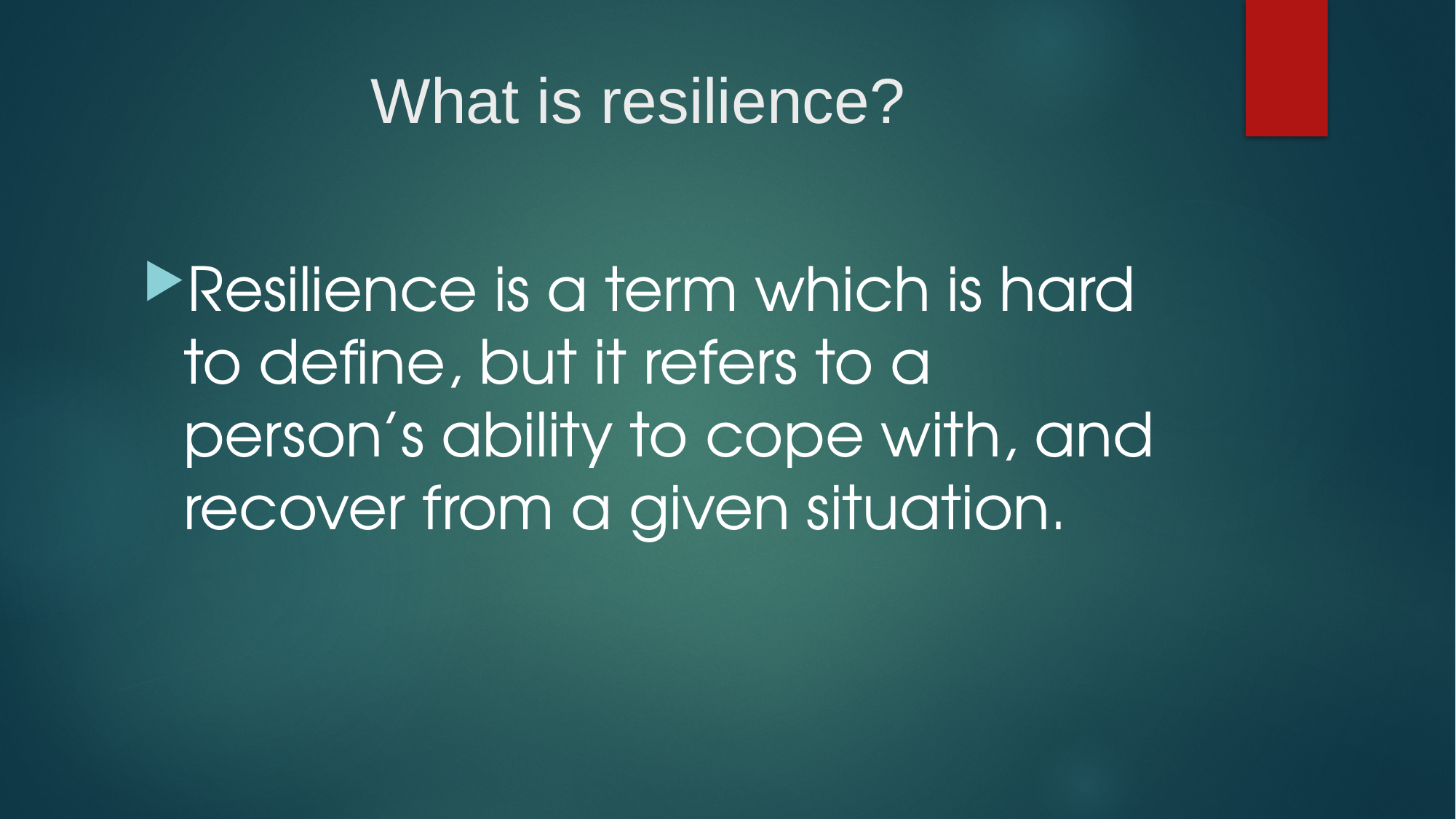

# What is resilience?
Resilience is a term which is hard to define, but it refers to a person’s ability to cope with, and recover from a given situation.